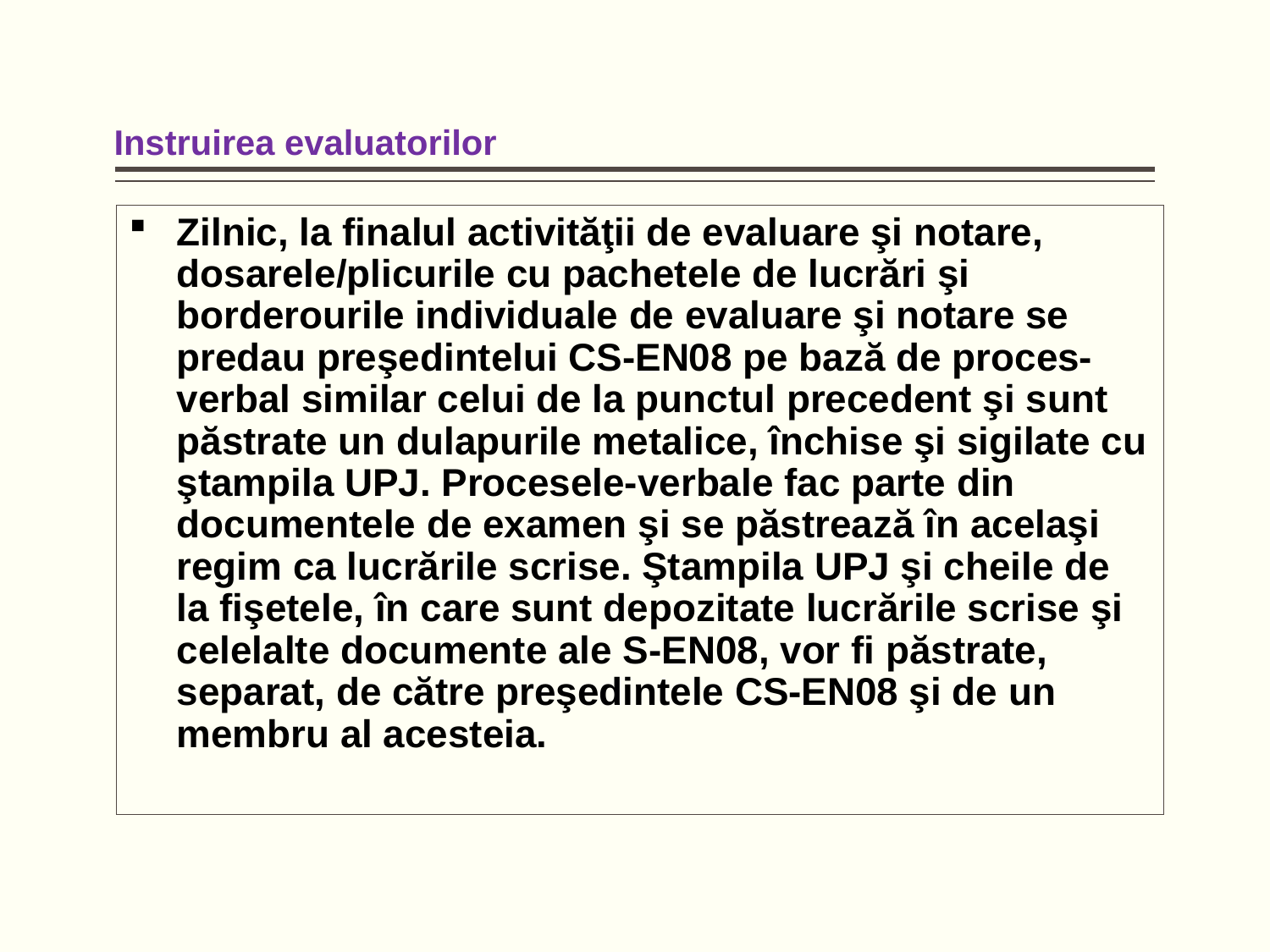

Instruirea evaluatorilor
Zilnic, la finalul activităţii de evaluare şi notare, dosarele/plicurile cu pachetele de lucrări şi borderourile individuale de evaluare şi notare se predau preşedintelui CS-EN08 pe bază de proces-verbal similar celui de la punctul precedent şi sunt păstrate un dulapurile metalice, închise şi sigilate cu ştampila UPJ. Procesele-verbale fac parte din documentele de examen şi se păstrează în acelaşi regim ca lucrările scrise. Ştampila UPJ şi cheile de la fişetele, în care sunt depozitate lucrările scrise şi celelalte documente ale S-EN08, vor fi păstrate, separat, de către preşedintele CS-EN08 şi de un membru al acesteia.